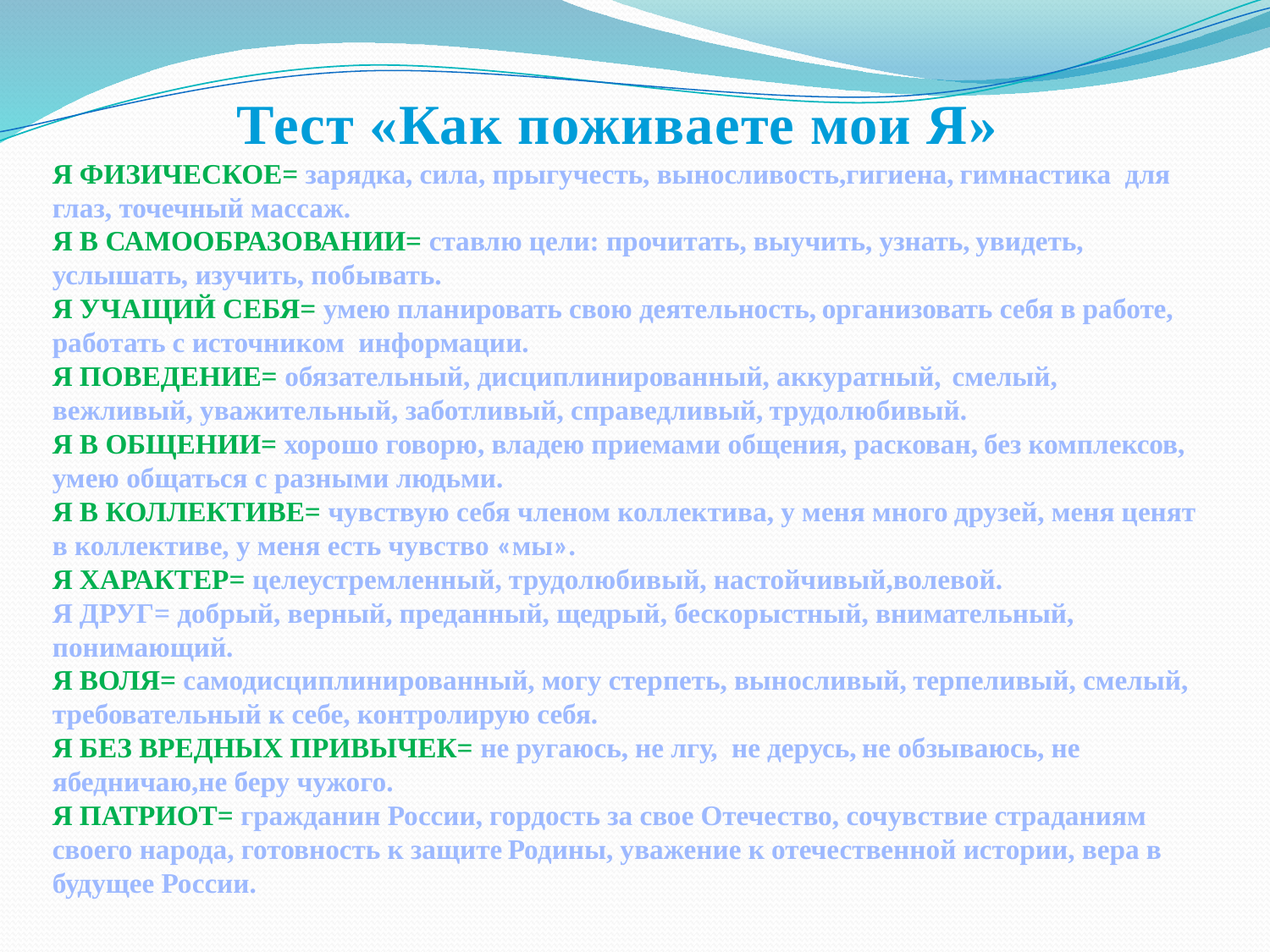

Тест «Как поживаете мои Я»
Я ФИЗИЧЕСКОЕ= зарядка, сила, прыгучесть, выносливость,гигиена, гимнастика  для глаз, точечный массаж.
Я В САМООБРАЗОВАНИИ= ставлю цели: прочитать, выучить, узнать, увидеть, услышать, изучить, побывать.
Я УЧАЩИЙ СЕБЯ= умею планировать свою деятельность, организовать себя в работе, работать с источником  информации.
Я ПОВЕДЕНИЕ= обязательный, дисциплинированный, аккуратный,  смелый, вежливый, уважительный, заботливый, справедливый, трудолюбивый.
Я В ОБЩЕНИИ= хорошо говорю, владею приемами общения, раскован, без комплексов, умею общаться с разными людьми.
Я В КОЛЛЕКТИВЕ= чувствую себя членом коллектива, у меня много друзей, меня ценят в коллективе, у меня есть чувство «мы».
Я ХАРАКТЕР= целеустремленный, трудолюбивый, настойчивый,волевой.
Я ДРУГ= добрый, верный, преданный, щедрый, бескорыстный, внимательный,
понимающий.
Я ВОЛЯ= самодисциплинированный, могу стерпеть, выносливый, терпеливый, смелый, требовательный к себе, контролирую себя.
Я БЕЗ ВРЕДНЫХ ПРИВЫЧЕК= не ругаюсь, не лгу,  не дерусь, не обзываюсь, не ябедничаю,не беру чужого.
Я ПАТРИОТ= гражданин России, гордость за свое Отечество, сочувствие страданиям своего народа, готовность к защите Родины, уважение к отечественной истории, вера в будущее России.